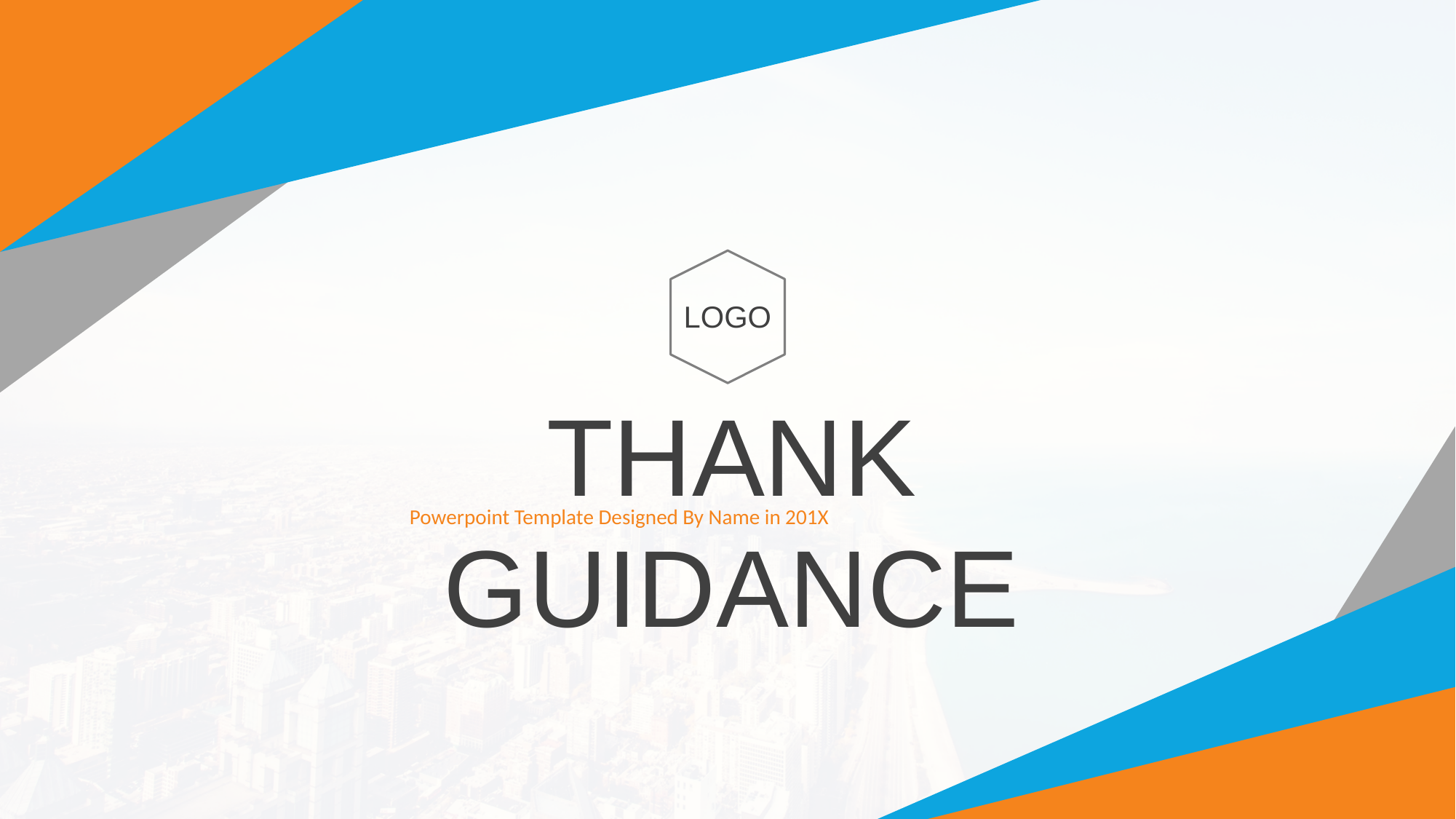

LOGO
THANK GUIDANCE

Powerpoint Template Designed By Name in 201X